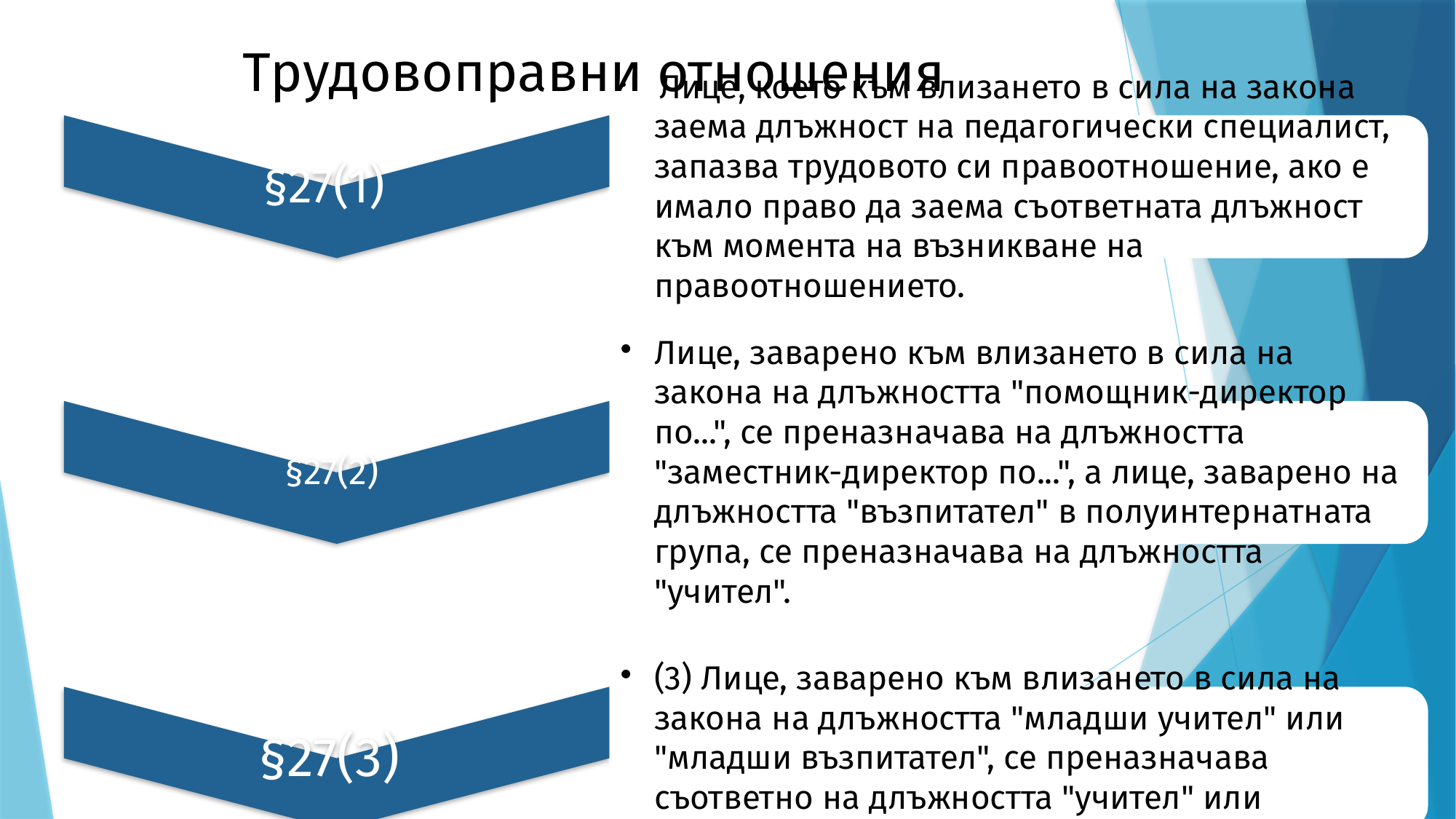

# Трудовоправни отношения
§27(1)
§27(2)
Лице, заварено към влизането в сила на закона на длъжността "помощник-директор по...", се преназначава на длъжността "заместник-директор по...", а лице, заварено на длъжността "възпитател" в полуинтернатната група, се преназначава на длъжността "учител".
§27(3)